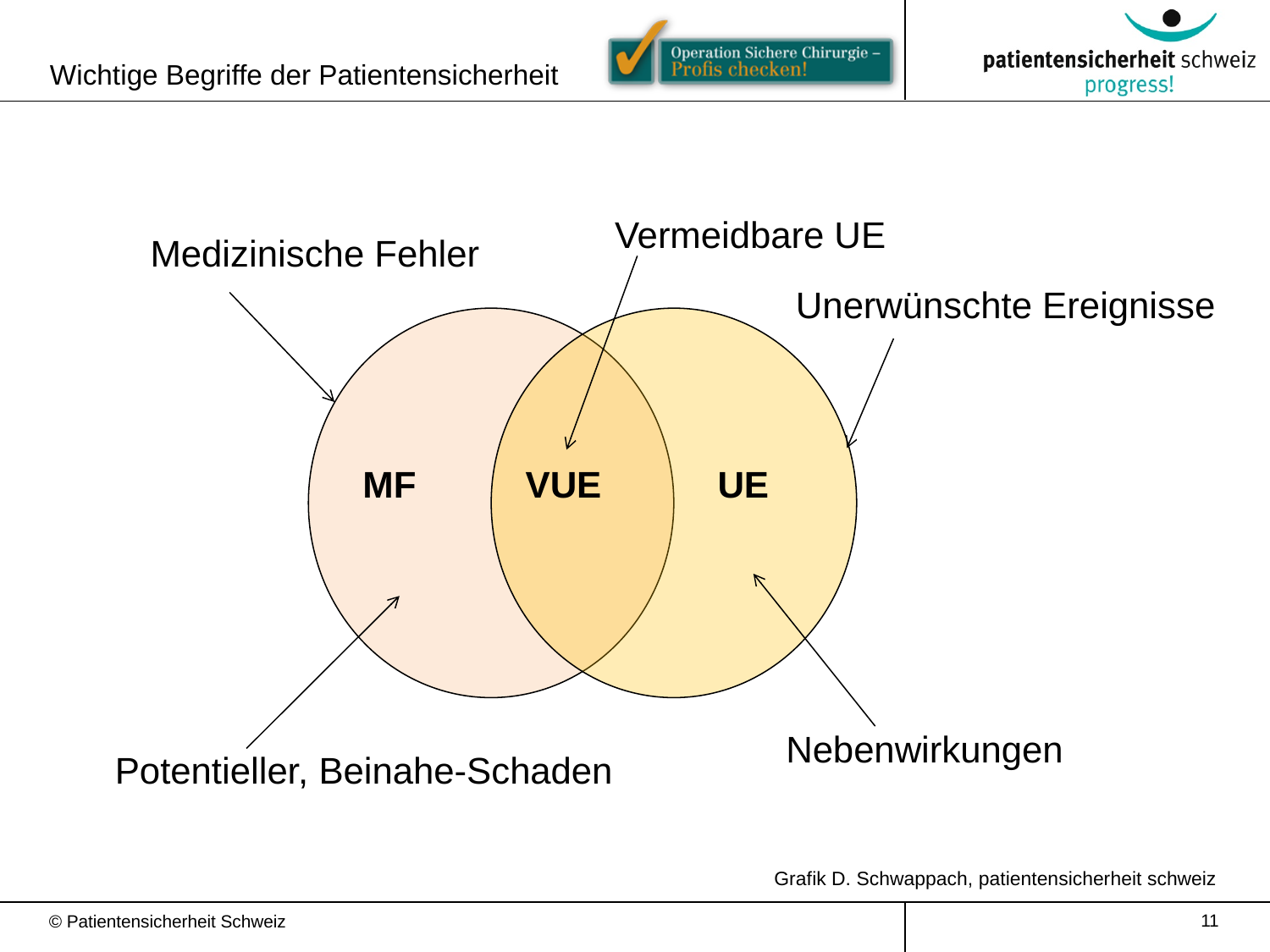

Wichtige Begriffe der Patientensicherheit
Vermeidbare UE
Medizinische Fehler
Unerwünschte Ereignisse

MF
VUE
UE
Nebenwirkungen
Potentieller, Beinahe-Schaden
Grafik D. Schwappach, patientensicherheit schweiz
11
© Patientensicherheit Schweiz